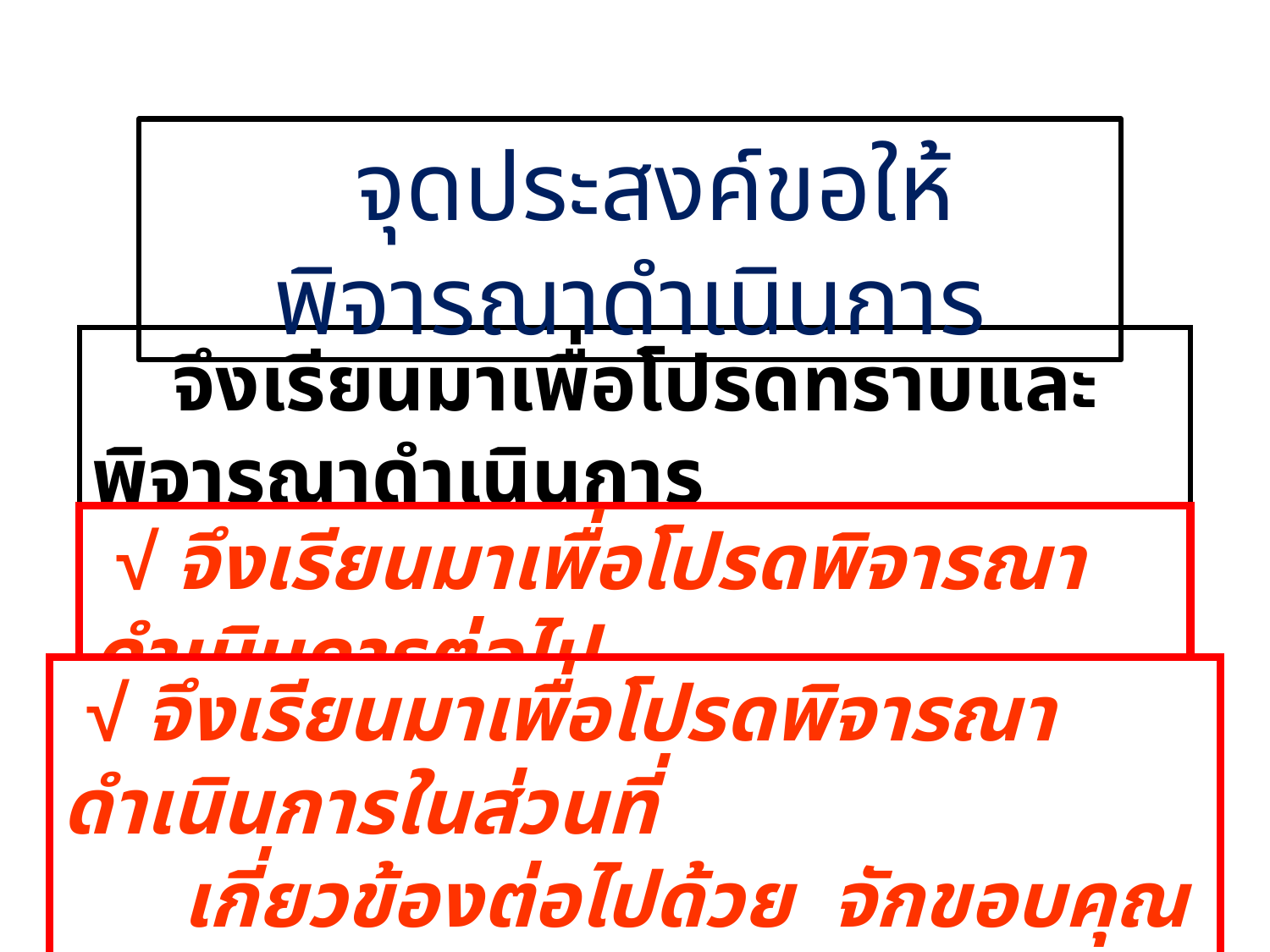

จุดประสงค์ขอให้พิจารณาดำเนินการ
    จึงเรียนมาเพื่อโปรดทราบและพิจารณาดำเนินการ
 √ จึงเรียนมาเพื่อโปรดพิจารณาดำเนินการต่อไป
 √ จึงเรียนมาเพื่อโปรดพิจารณาดำเนินการในส่วนที่
      เกี่ยวข้องต่อไปด้วย  จักขอบคุณมาก